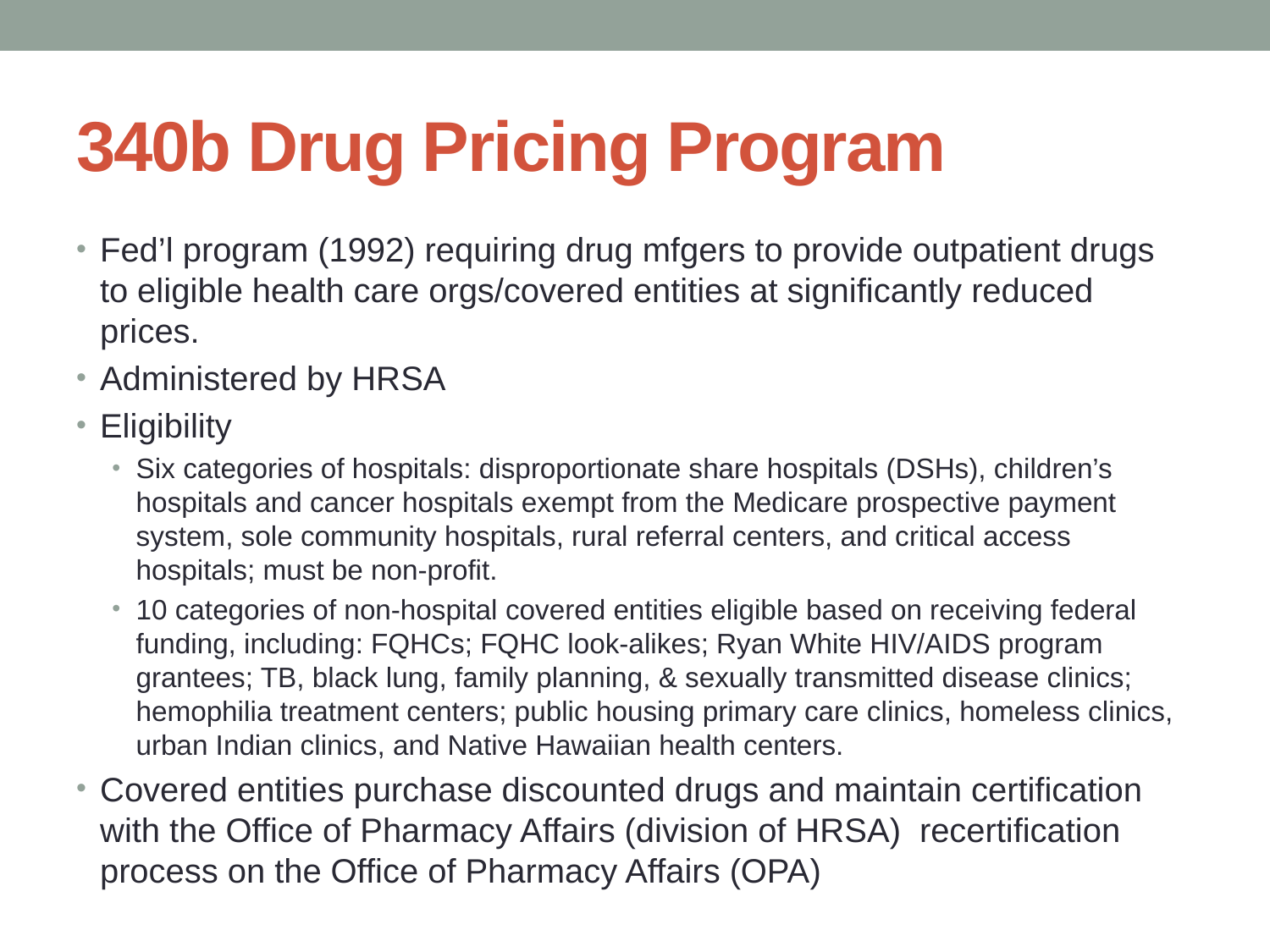

# 340b Drug Pricing Program
Fed’l program (1992) requiring drug mfgers to provide outpatient drugs to eligible health care orgs/covered entities at significantly reduced prices.
Administered by HRSA
Eligibility
Six categories of hospitals: disproportionate share hospitals (DSHs), children’s hospitals and cancer hospitals exempt from the Medicare prospective payment system, sole community hospitals, rural referral centers, and critical access hospitals; must be non-profit.
10 categories of non-hospital covered entities eligible based on receiving federal funding, including: FQHCs; FQHC look-alikes; Ryan White HIV/AIDS program grantees; TB, black lung, family planning, & sexually transmitted disease clinics; hemophilia treatment centers; public housing primary care clinics, homeless clinics, urban Indian clinics, and Native Hawaiian health centers.
Covered entities purchase discounted drugs and maintain certification with the Office of Pharmacy Affairs (division of HRSA)  recertification process on the Office of Pharmacy Affairs (OPA)